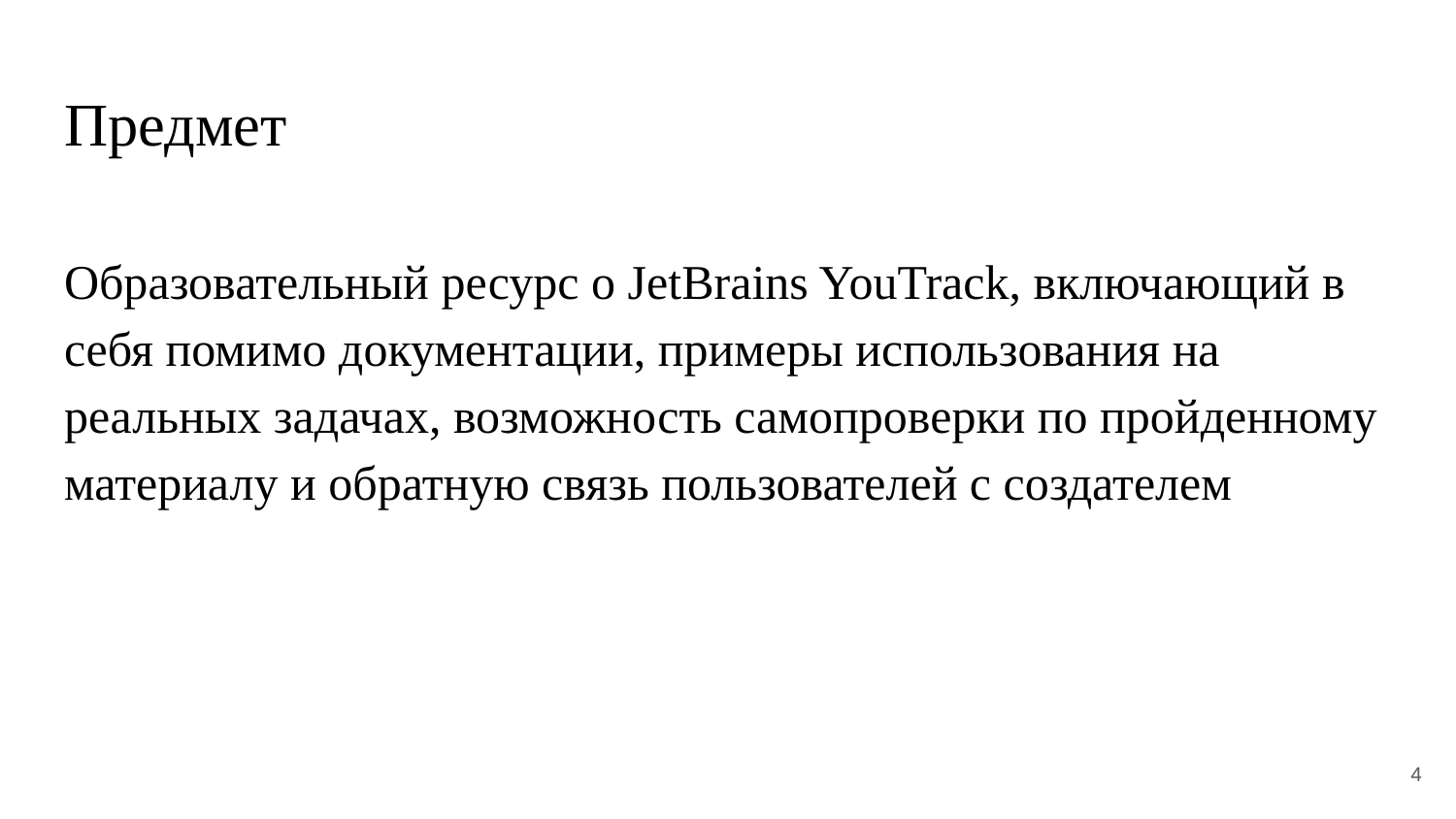

# Предмет
Образовательный ресурс о JetBrains YouTrack, включающий в себя помимо документации, примеры использования на реальных задачах, возможность самопроверки по пройденному материалу и обратную связь пользователей с создателем
4